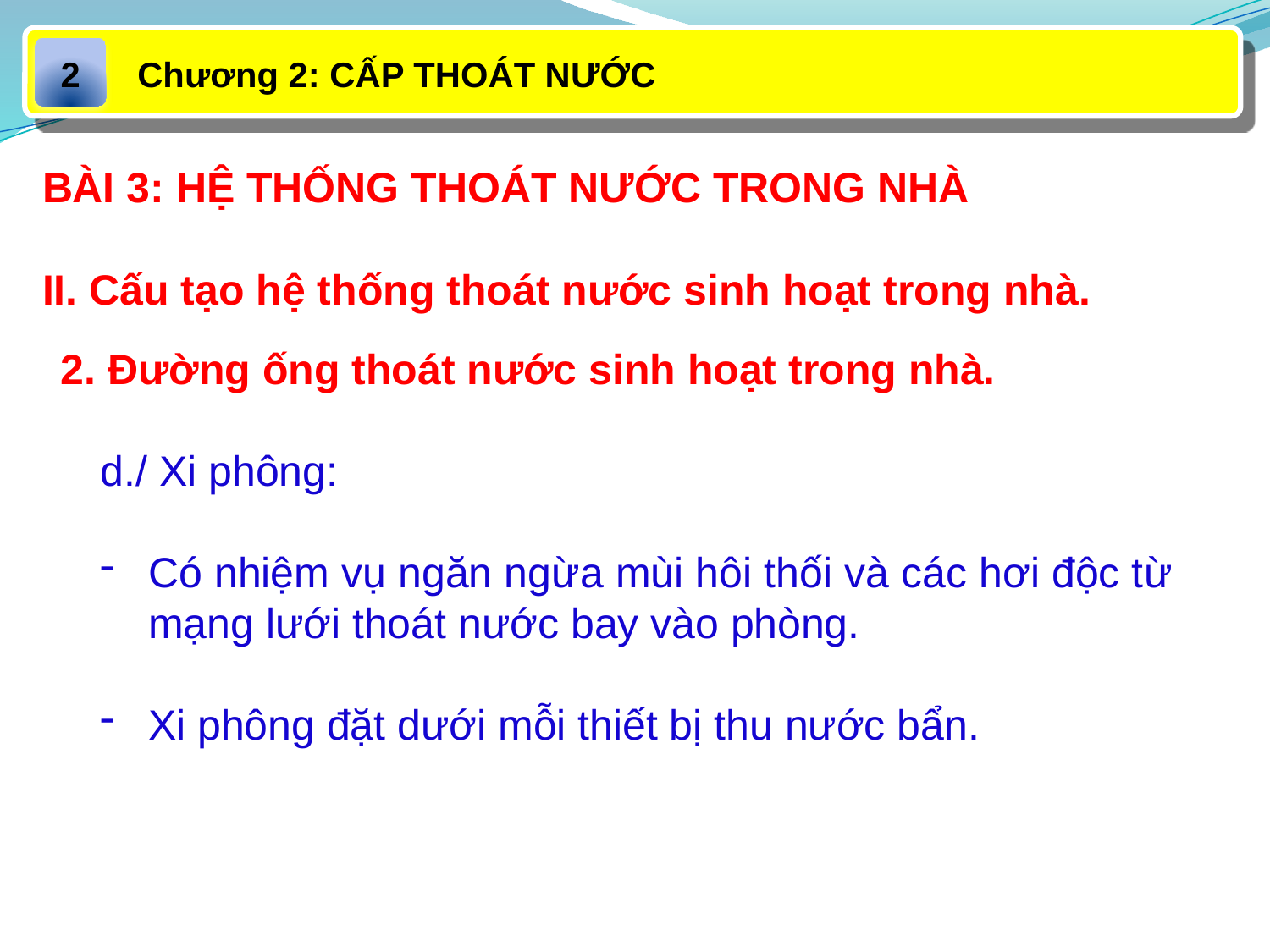

Chương 2: CẤP THOÁT NƯỚC
2

BÀI 3: HỆ THỐNG THOÁT NƯỚC TRONG NHÀ

II. Cấu tạo hệ thống thoát nước sinh hoạt trong nhà.

2. Đường ống thoát nước sinh hoạt trong nhà.

d./ Xi phông:

Có nhiệm vụ ngăn ngừa mùi hôi thối và các hơi độc từ mạng lưới thoát nước bay vào phòng.

Xi phông đặt dưới mỗi thiết bị thu nước bẩn.